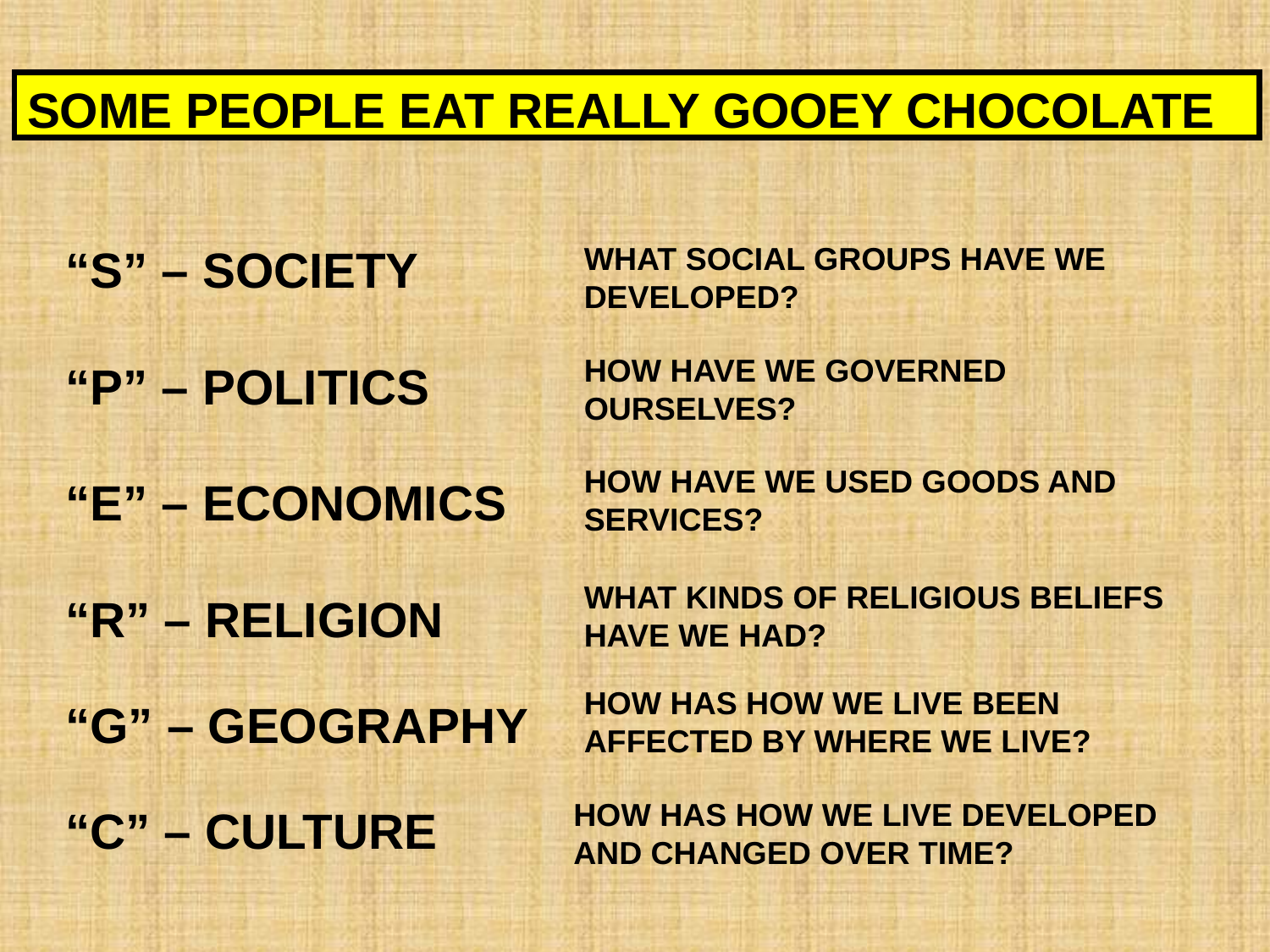

SOME PEOPLE EAT REALLY GOOEY CHOCOLATE
“S” – SOCIETY
WHAT SOCIAL GROUPS HAVE WE DEVELOPED?
HOW HAVE WE GOVERNED OURSELVES?
“P” – POLITICS
HOW HAVE WE USED GOODS AND SERVICES?
“E” – ECONOMICS
WHAT KINDS OF RELIGIOUS BELIEFS HAVE WE HAD?
“R” – RELIGION
HOW HAS HOW WE LIVE BEEN AFFECTED BY WHERE WE LIVE?
“G” – GEOGRAPHY
HOW HAS HOW WE LIVE DEVELOPED AND CHANGED OVER TIME?
“C” – CULTURE